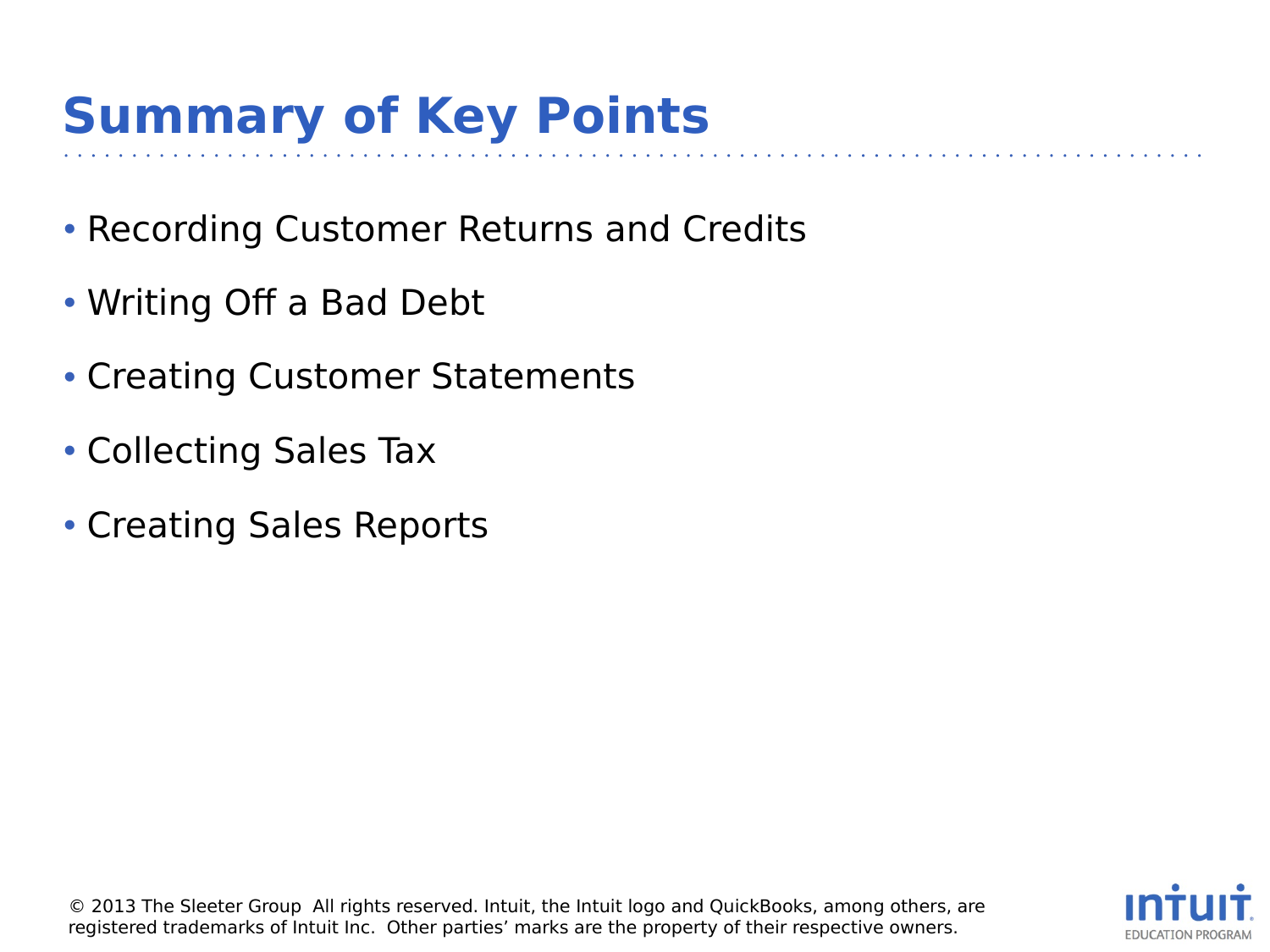

# Summary of Key Points
Recording Customer Returns and Credits
Writing Off a Bad Debt
Creating Customer Statements
Collecting Sales Tax
Creating Sales Reports